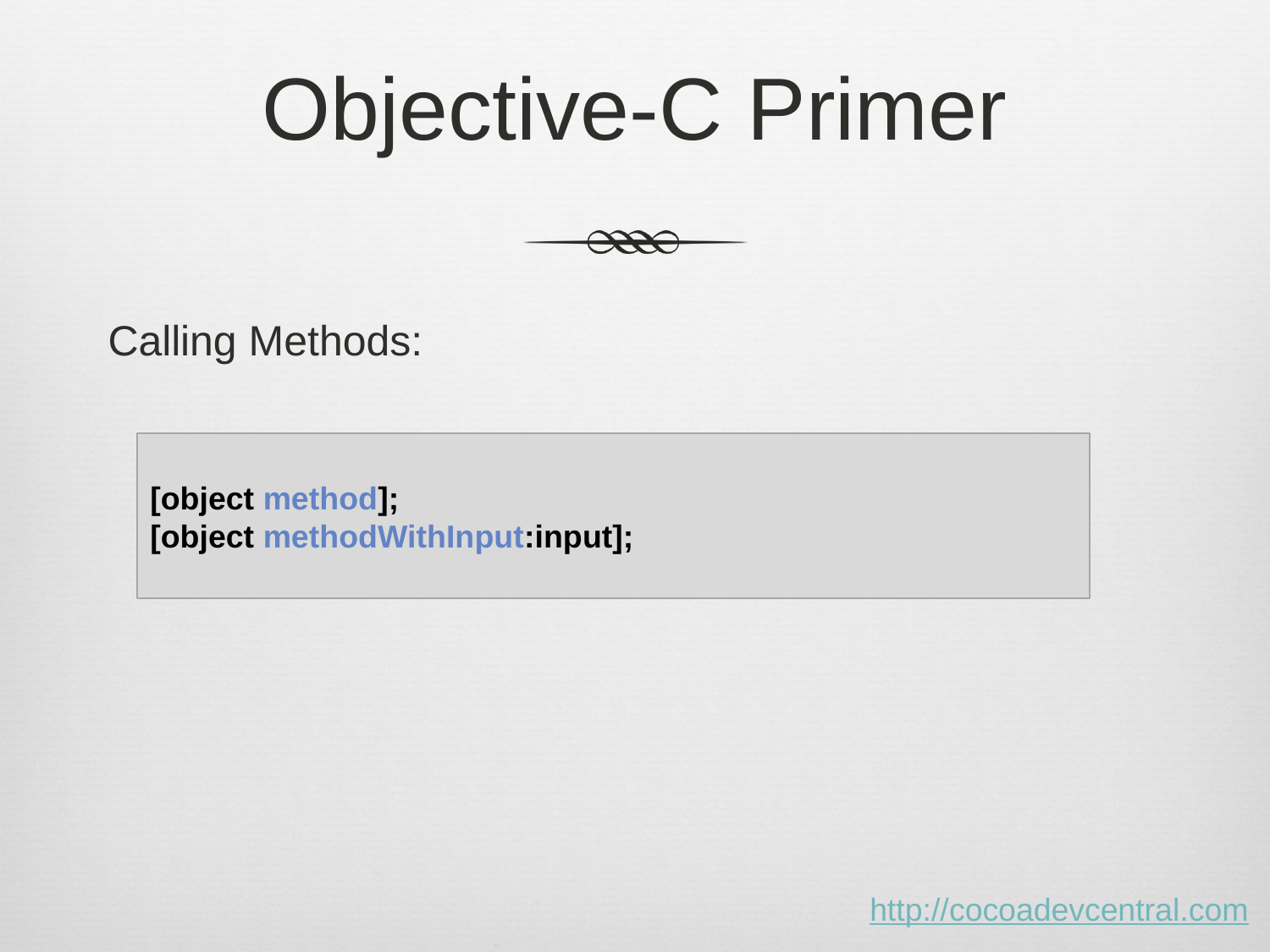

# Objective-C Primer
Calling Methods:

[object method];
[object methodWithInput:input];

http://cocoadevcentral.com